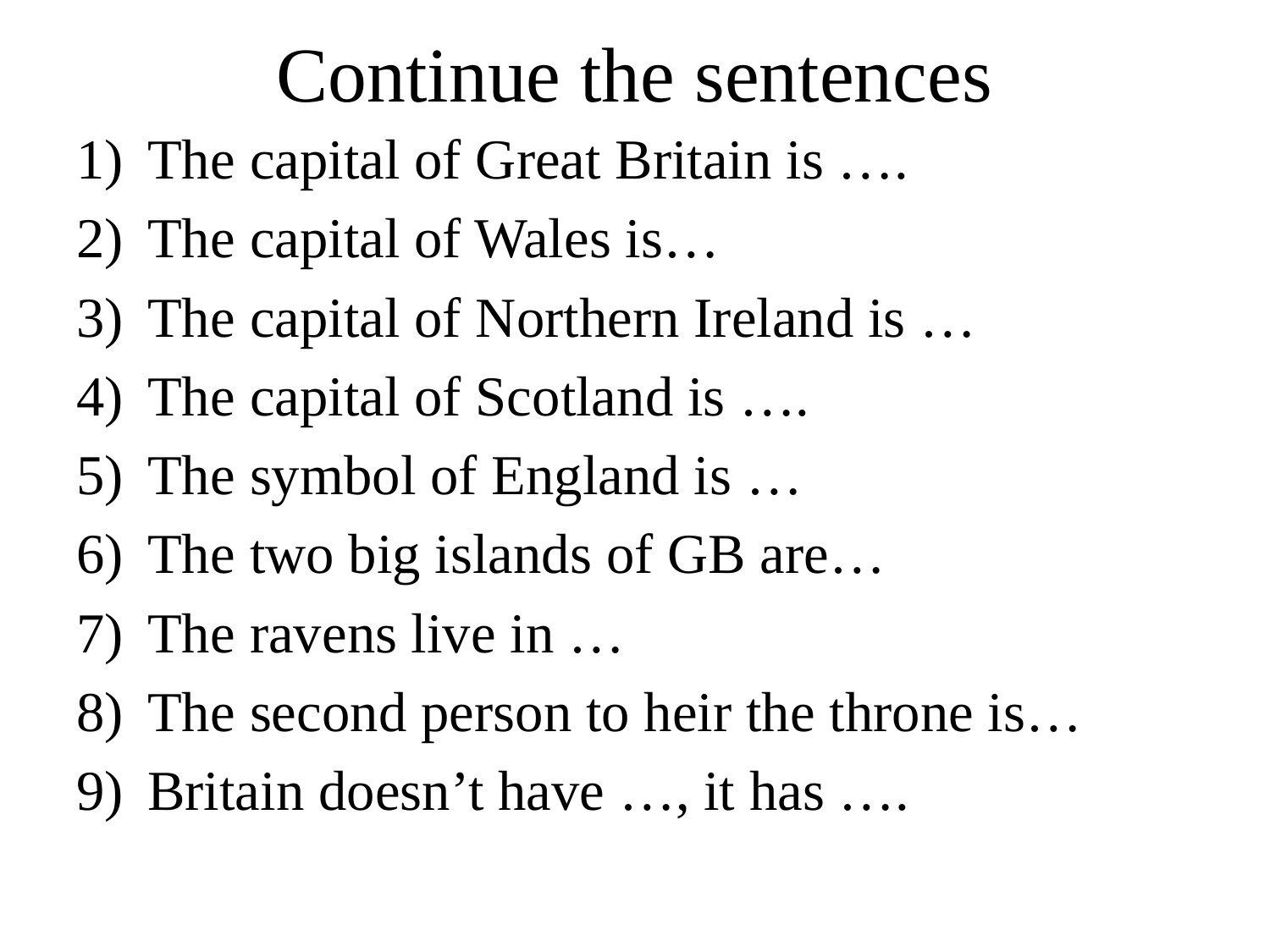

# Continue the sentences
The capital of Great Britain is ….
The capital of Wales is…
The capital of Northern Ireland is …
The capital of Scotland is ….
The symbol of England is …
The two big islands of GB are…
The ravens live in …
The second person to heir the throne is…
Britain doesn’t have …, it has ….